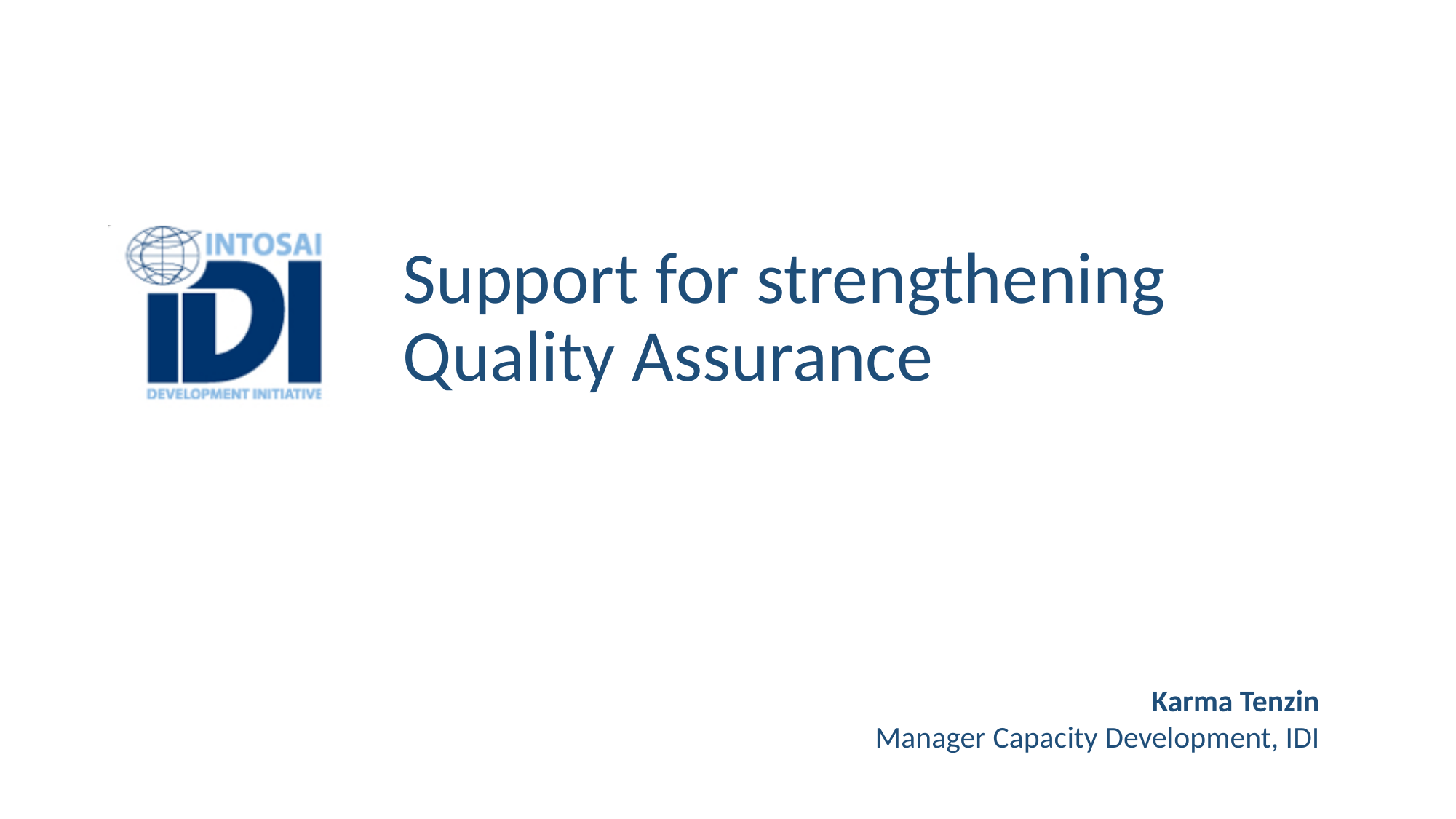

# Support for strengthening Quality Assurance
Karma Tenzin
Manager Capacity Development, IDI